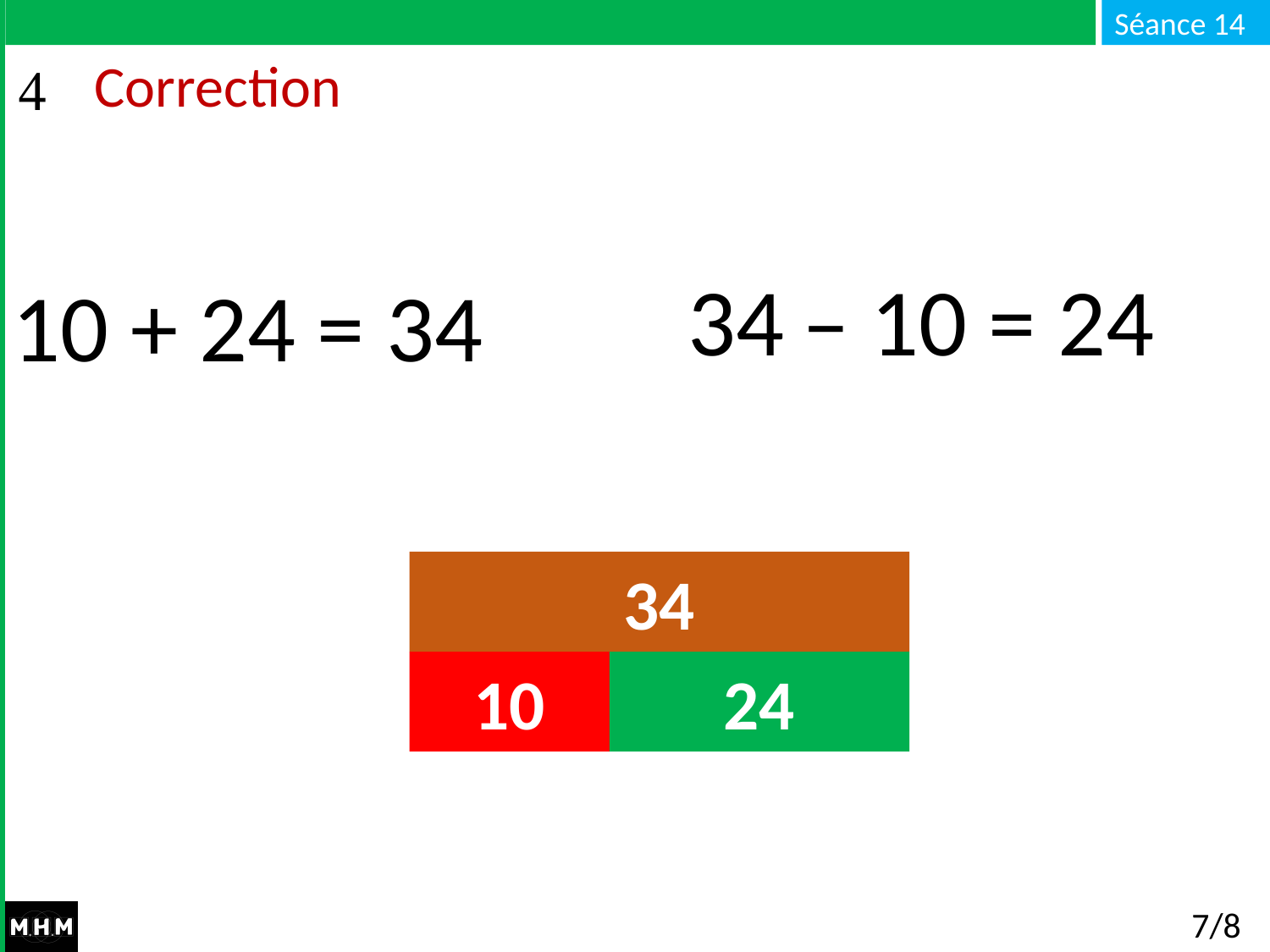

# Correction
34  ­̶  10 = 24
10 + 24 = 34
34
10
24
7/8